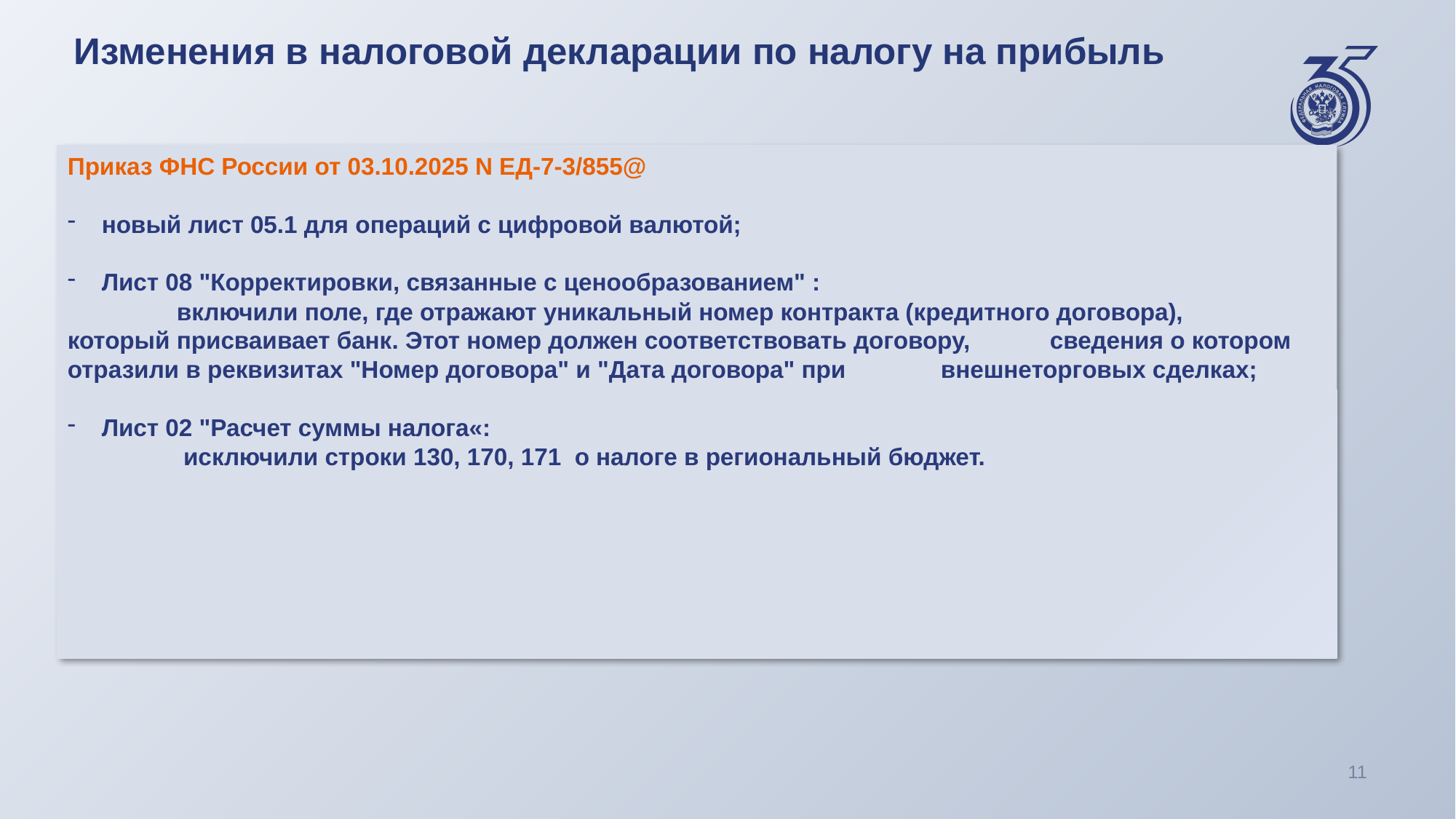

# Изменения в налоговой декларации по налогу на прибыль
Приказ ФНС России от 03.10.2025 N ЕД-7-3/855@

новый лист 05.1 для операций с цифровой валютой;

Лист 08 "Корректировки, связанные с ценообразованием" :
	включили поле, где отражают уникальный номер контракта (кредитного договора), 	который присваивает банк. Этот номер должен соответствовать договору, 	сведения о котором отразили в реквизитах "Номер договора" и "Дата договора" при 	внешнеторговых сделках;

Лист 02 "Расчет суммы налога«:
	 исключили строки 130, 170, 171  о налоге в региональный бюджет.
11